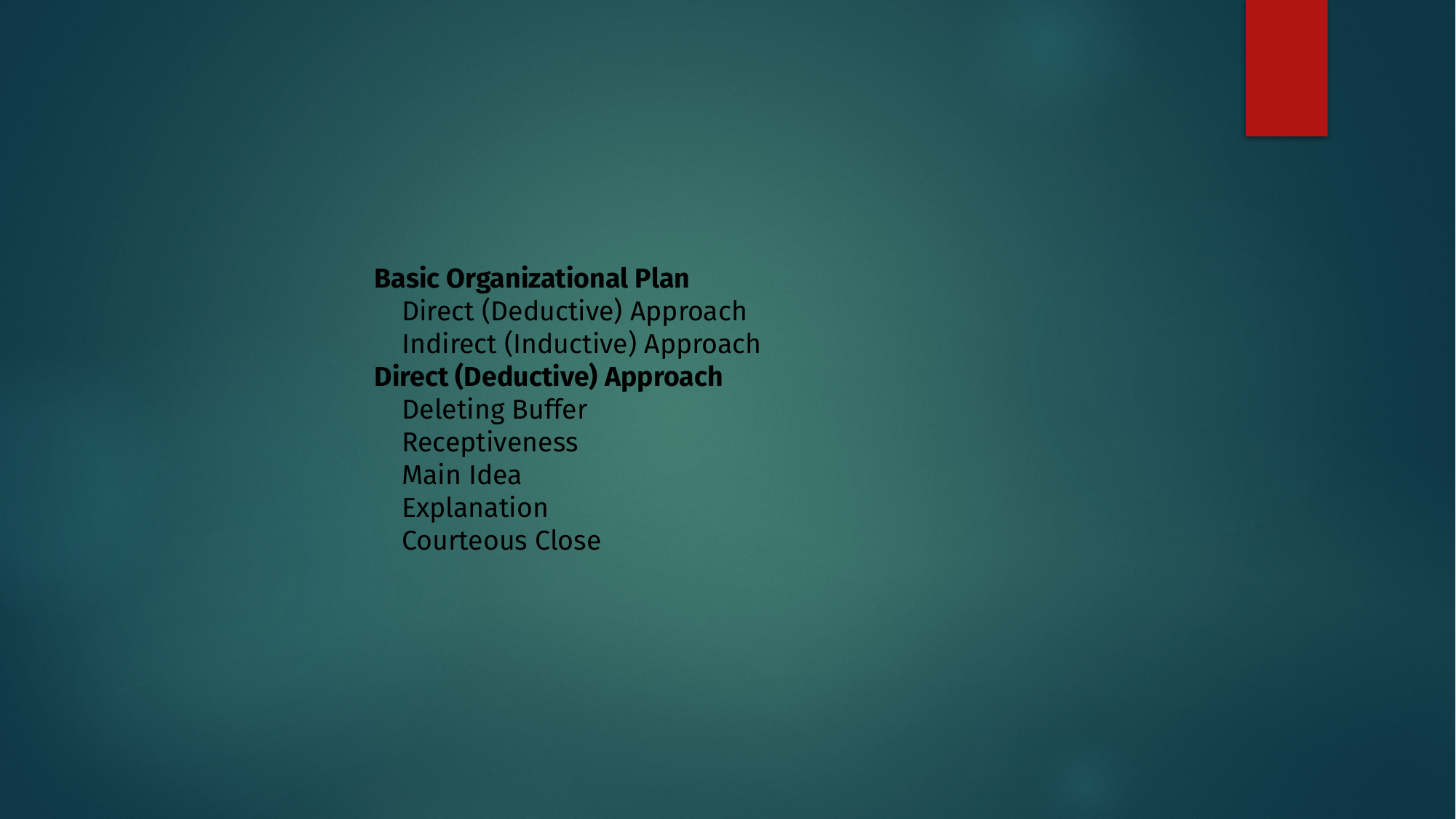

Basic Organizational Plan
Direct (Deductive) Approach
Indirect (Inductive) Approach
Direct (Deductive) Approach
Deleting Buffer
Receptiveness
Main Idea
Explanation
Courteous Close